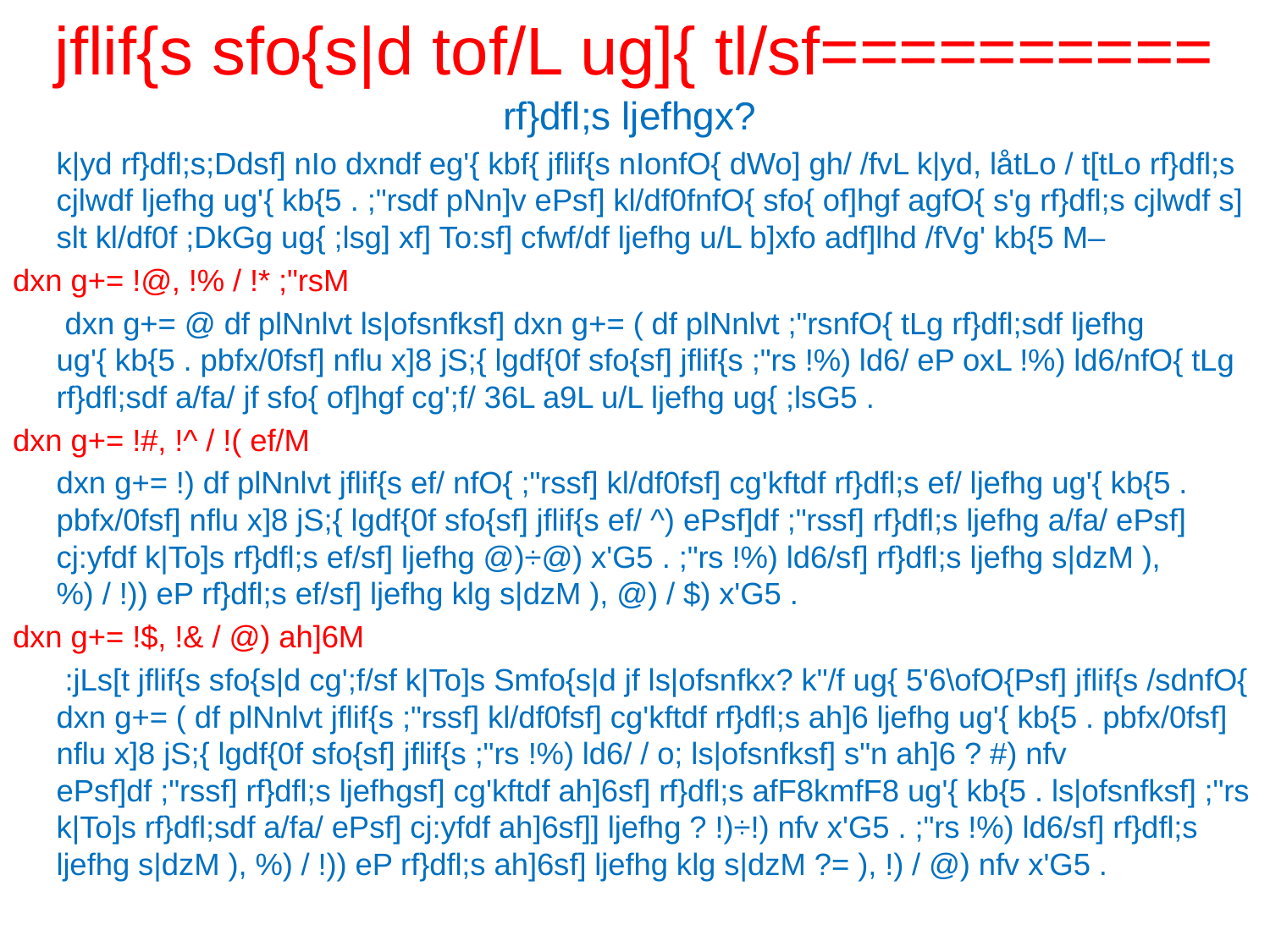

# jflif{s sfo{s|d tof/L ug]{ tl/sf==========
rf}dfl;s ljefhgx?
	k|yd rf}dfl;s;Ddsf] nIo dxndf eg'{ kbf{ jflif{s nIonfO{ dWo] gh/ /fvL k|yd, låtLo / t[tLo rf}dfl;s cjlwdf ljefhg ug'{ kb{5 . ;"rsdf pNn]v ePsf] kl/df0fnfO{ sfo{ of]hgf agfO{ s'g rf}dfl;s cjlwdf s] slt kl/df0f ;DkGg ug{ ;lsg] xf] To:sf] cfwf/df ljefhg u/L b]xfo adf]lhd /fVg' kb{5 M–
dxn g+= !@, !% / !* ;"rsM
	 dxn g+= @ df plNnlvt ls|ofsnfksf] dxn g+= ( df plNnlvt ;"rsnfO{ tLg rf}dfl;sdf ljefhg ug'{ kb{5 . pbfx/0fsf] nflu x]8 jS;{ lgdf{0f sfo{sf] jflif{s ;"rs !%) ld6/ eP oxL !%) ld6/nfO{ tLg rf}dfl;sdf a/fa/ jf sfo{ of]hgf cg';f/ 36L a9L u/L ljefhg ug{ ;lsG5 .
dxn g+= !#, !^ / !( ef/M
	dxn g+= !) df plNnlvt jflif{s ef/ nfO{ ;"rssf] kl/df0fsf] cg'kftdf rf}dfl;s ef/ ljefhg ug'{ kb{5 . pbfx/0fsf] nflu x]8 jS;{ lgdf{0f sfo{sf] jflif{s ef/ ^) ePsf]df ;"rssf] rf}dfl;s ljefhg a/fa/ ePsf] cj:yfdf k|To]s rf}dfl;s ef/sf] ljefhg @)÷@) x'G5 . ;"rs !%) ld6/sf] rf}dfl;s ljefhg s|dzM ), %) / !)) eP rf}dfl;s ef/sf] ljefhg klg s|dzM ), @) / $) x'G5 .
dxn g+= !$, !& / @) ah]6M
	 :jLs[t jflif{s sfo{s|d cg';f/sf k|To]s Smfo{s|d jf ls|ofsnfkx? k"/f ug{ 5'6\ofO{Psf] jflif{s /sdnfO{ dxn g+= ( df plNnlvt jflif{s ;"rssf] kl/df0fsf] cg'kftdf rf}dfl;s ah]6 ljefhg ug'{ kb{5 . pbfx/0fsf] nflu x]8 jS;{ lgdf{0f sfo{sf] jflif{s ;"rs !%) ld6/ / o; ls|ofsnfksf] s"n ah]6 ? #) nfv ePsf]df ;"rssf] rf}dfl;s ljefhgsf] cg'kftdf ah]6sf] rf}dfl;s afF8kmfF8 ug'{ kb{5 . ls|ofsnfksf] ;"rs k|To]s rf}dfl;sdf a/fa/ ePsf] cj:yfdf ah]6sf]] ljefhg ? !)÷!) nfv x'G5 . ;"rs !%) ld6/sf] rf}dfl;s ljefhg s|dzM ), %) / !)) eP rf}dfl;s ah]6sf] ljefhg klg s|dzM ?= ), !) / @) nfv x'G5 .